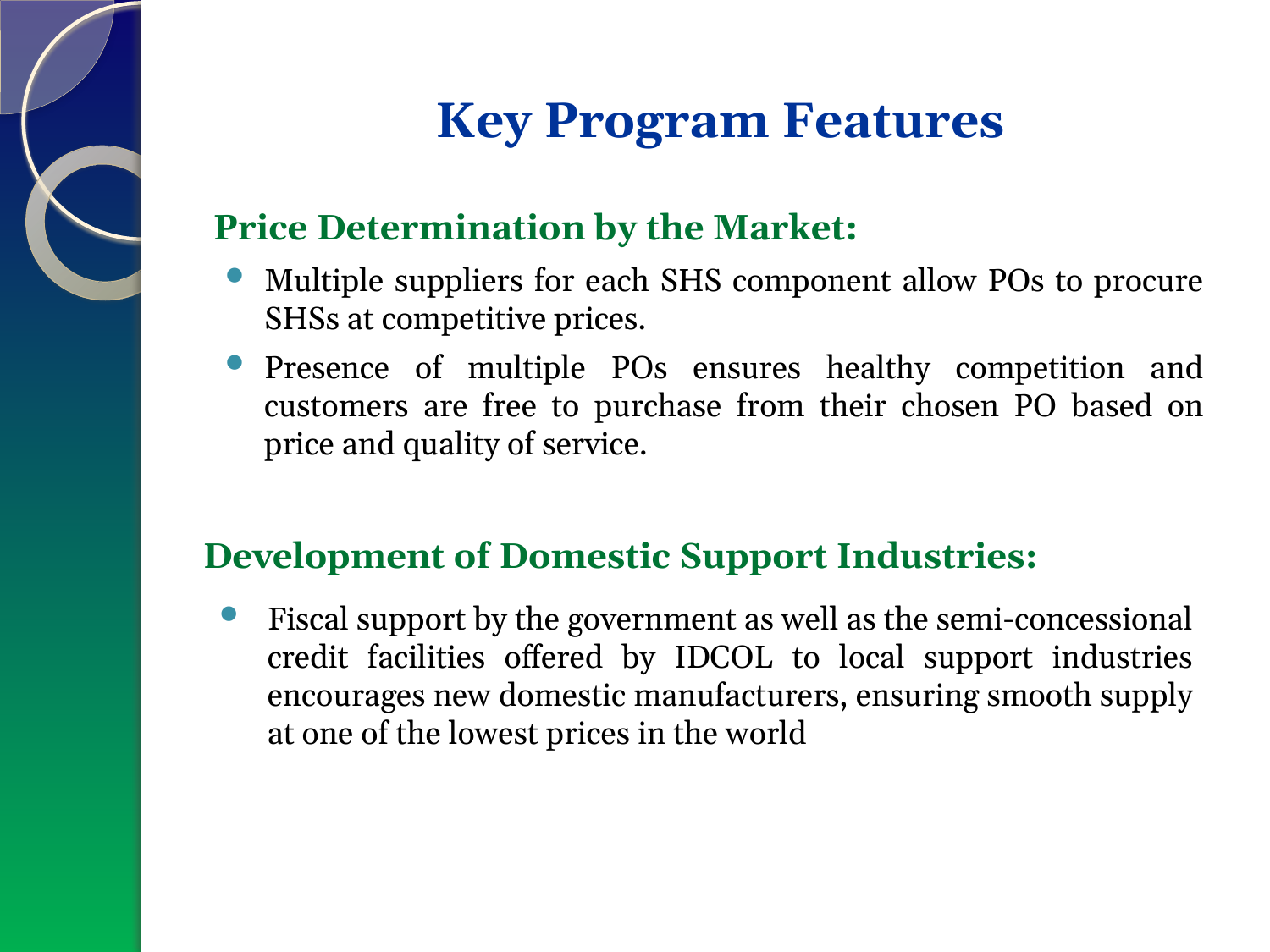

# Key Program Features
Price Determination by the Market:
Multiple suppliers for each SHS component allow POs to procure SHSs at competitive prices.
Presence of multiple POs ensures healthy competition and customers are free to purchase from their chosen PO based on price and quality of service.
Development of Domestic Support Industries:
Fiscal support by the government as well as the semi-concessional credit facilities offered by IDCOL to local support industries encourages new domestic manufacturers, ensuring smooth supply at one of the lowest prices in the world